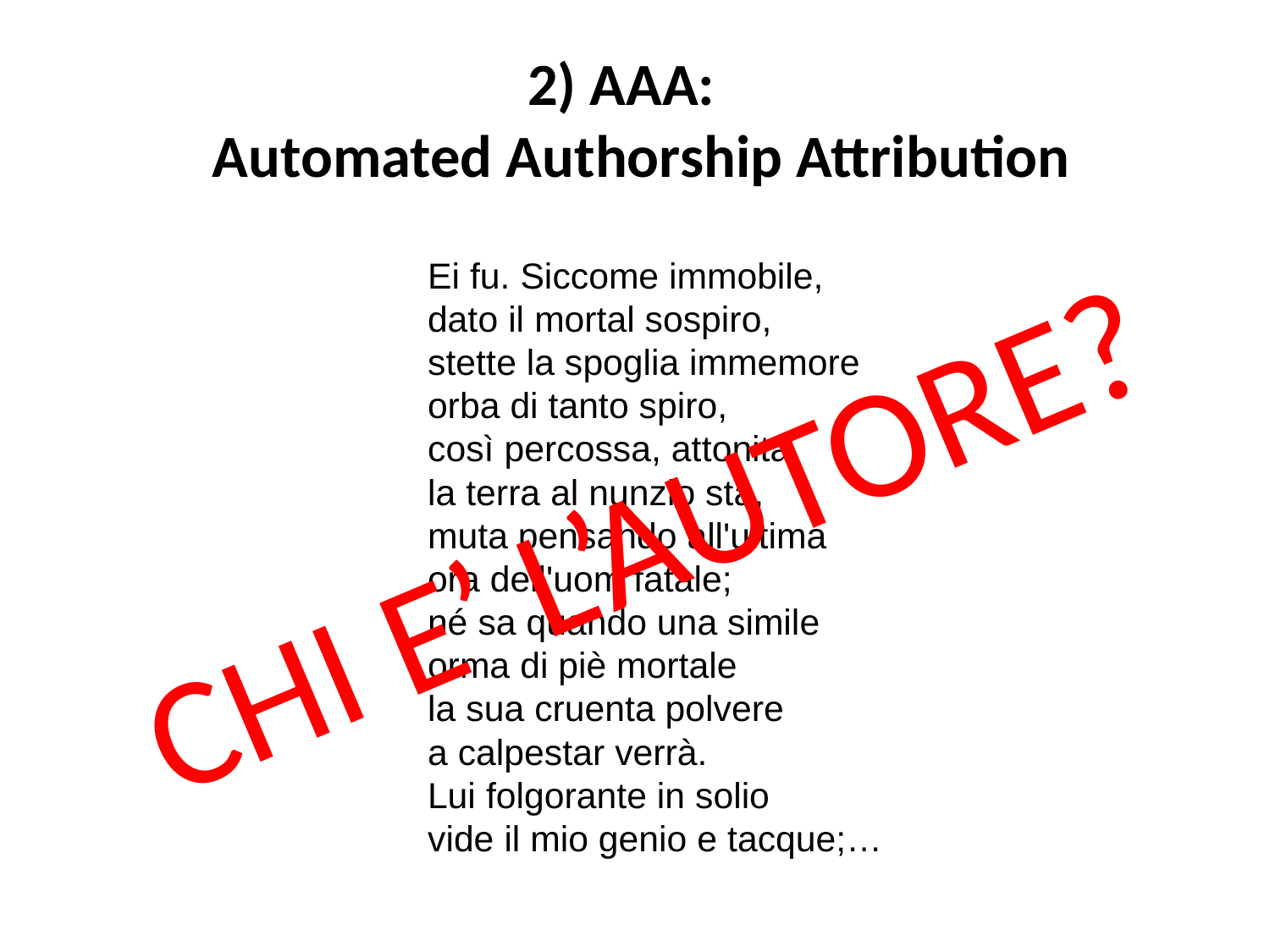

# 2) AAA: Automated Authorship Attribution
Ei fu. Siccome immobile,
dato il mortal sospiro,
stette la spoglia immemore
orba di tanto spiro,
così percossa, attonita
la terra al nunzio sta,
muta pensando all'ultima
ora dell'uom fatale;
né sa quando una simile
orma di piè mortale
la sua cruenta polvere
a calpestar verrà.
Lui folgorante in solio
vide il mio genio e tacque;…
CHI E’ L’AUTORE?